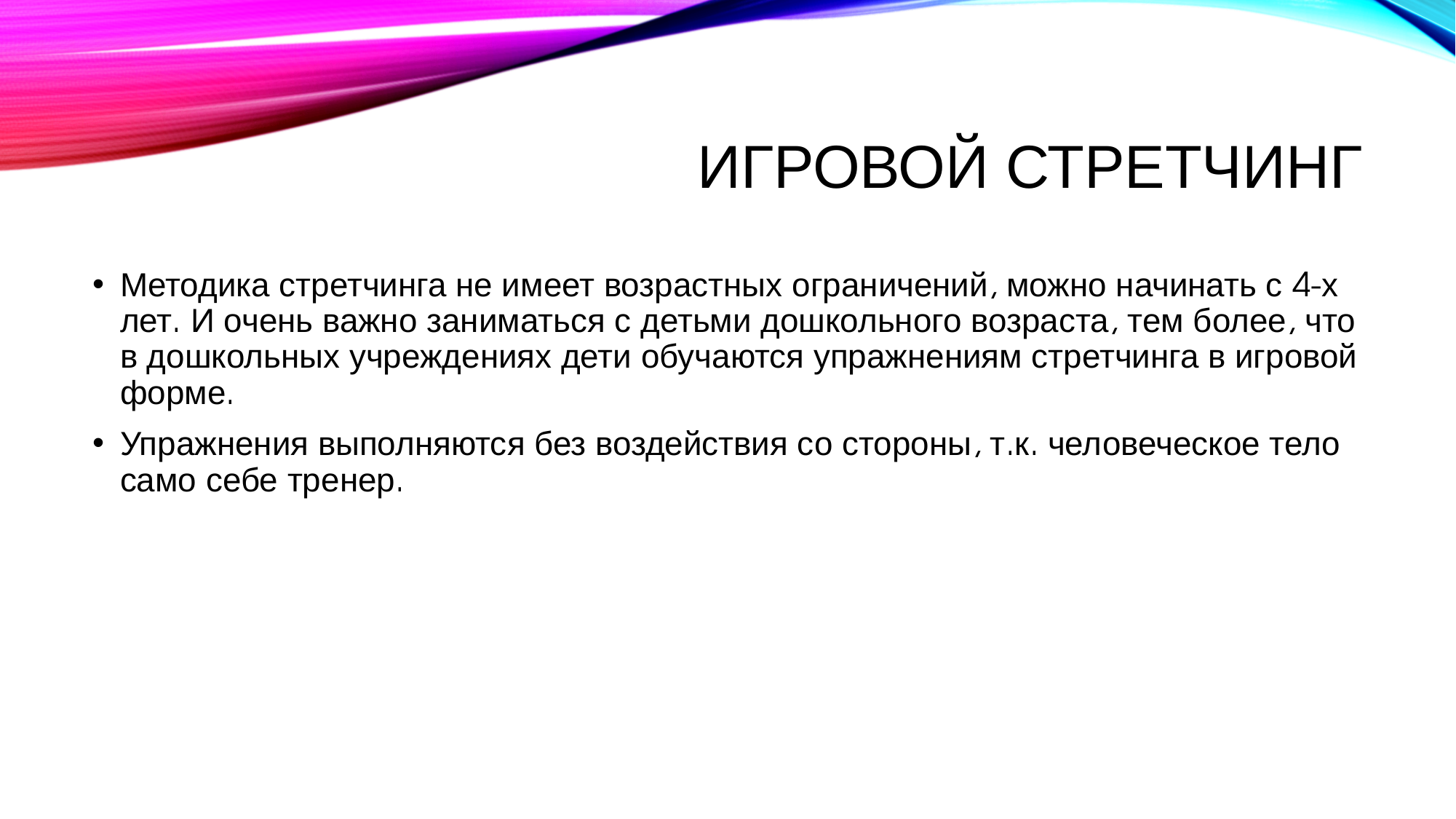

# ИГРОВОЙ СТРЕТЧИНГ
Методика стретчинга не имеет возрастных ограничений, можно начинать с 4-х лет. И очень важно заниматься с детьми дошкольного возраста, тем более, что в дошкольных учреждениях дети обучаются упражнениям стретчинга в игровой форме.
Упражнения выполняются без воздействия со стороны, т.к. человеческое тело само себе тренер.